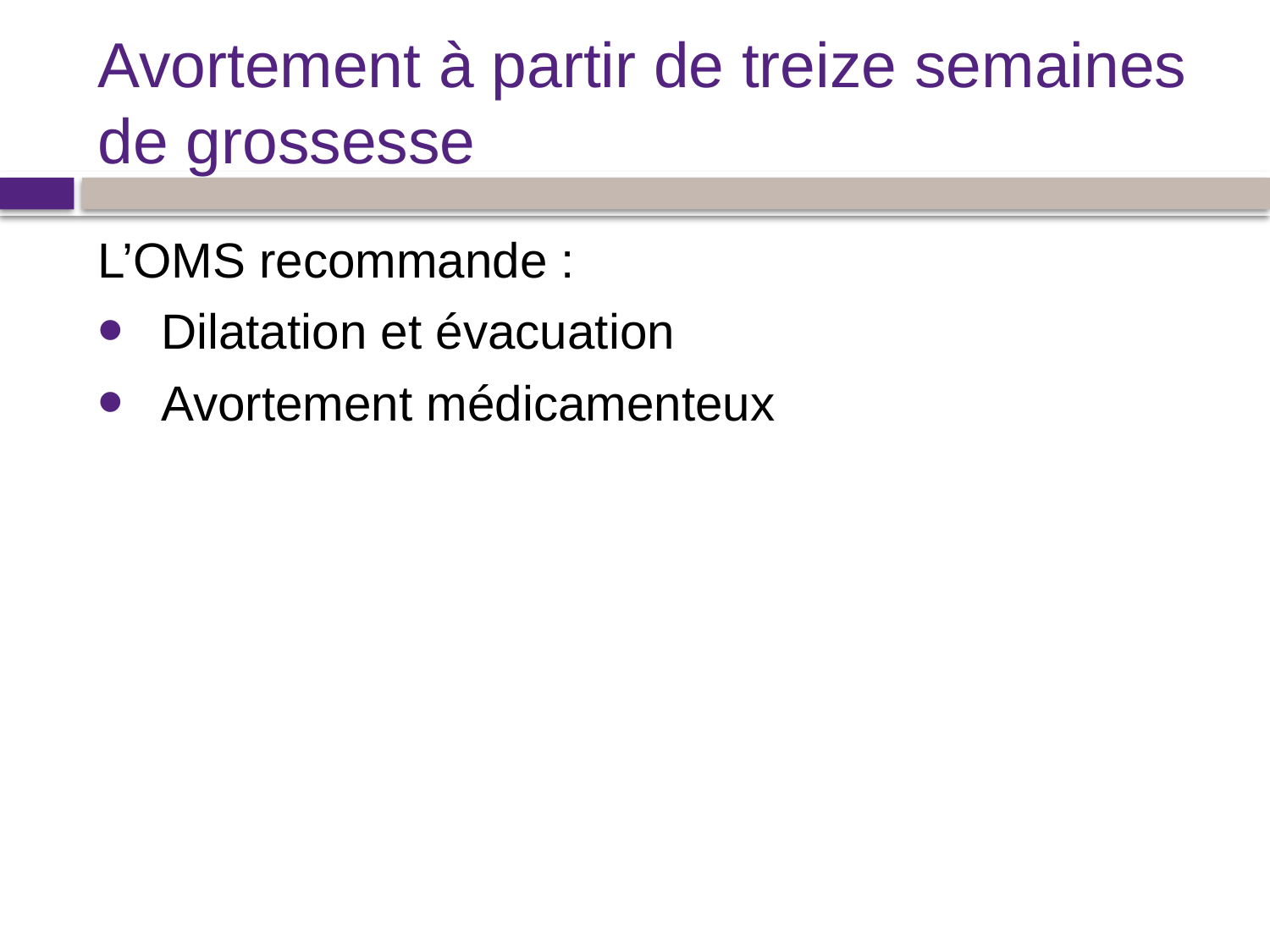

# Avortement à partir de treize semaines de grossesse
L’OMS recommande :
Dilatation et évacuation
Avortement médicamenteux